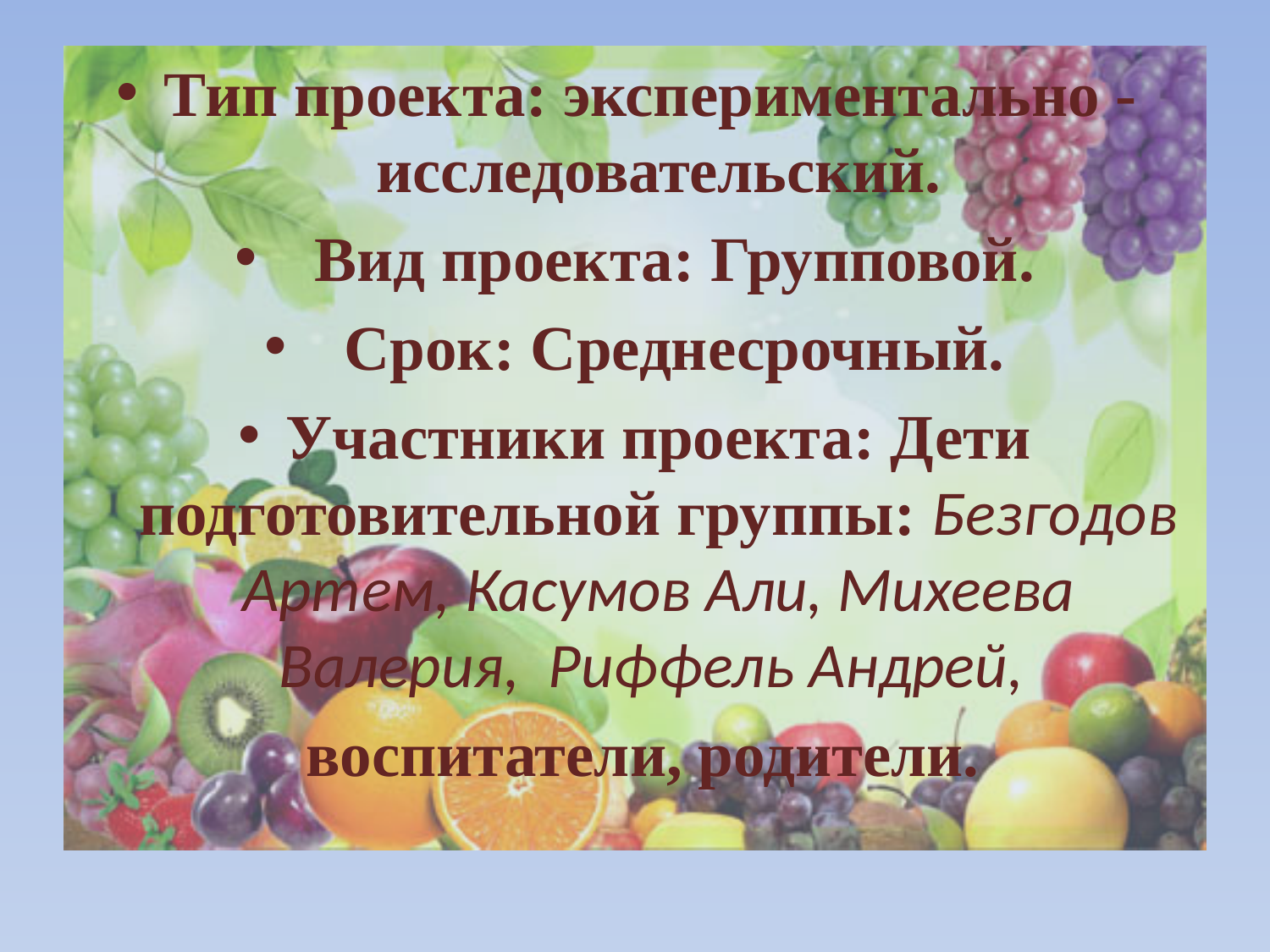

#
Тип проекта: экспериментально -  исследовательский.
  Вид проекта: Групповой.
  Срок: Среднесрочный.
Участники проекта: Дети подготовительной группы: Безгодов Артем, Касумов Али, Михеева Валерия,  Риффель Андрей,
 воспитатели, родители.